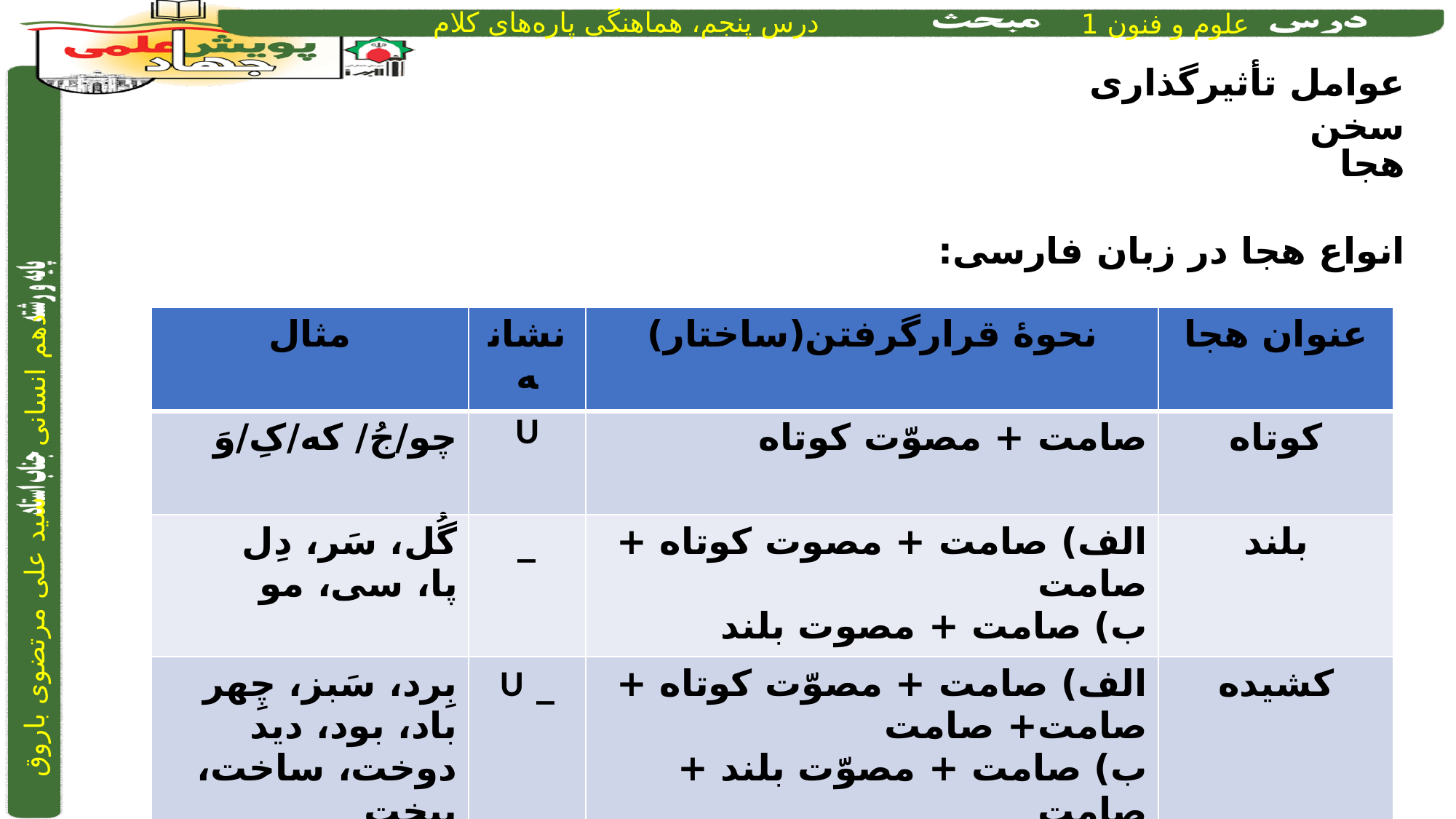

عوامل تأثیرگذاری سخن
هجا
انواع هجا در زبان فارسی:
| مثال | نشانه | نحوۀ قرارگرفتن(ساختار) | عنوان هجا |
| --- | --- | --- | --- |
| چو/جُ/ که/کِ/وَ | U | صامت + مصوّت کوتاه | کوتاه |
| گُل، سَر، دِل پا، سی، مو | \_ | الف) صامت + مصوت کوتاه + صامت ب) صامت + مصوت بلند | بلند |
| بِرد، سَبز، چِهر باد، بود، دید دوخت، ساخت، بیخت | \_ U | الف) صامت + مصوّت کوتاه + صامت+ صامت ب) صامت + مصوّت بلند + صامت پ) صامت + مصوّت بلند + صامت + صامت | کشیده |